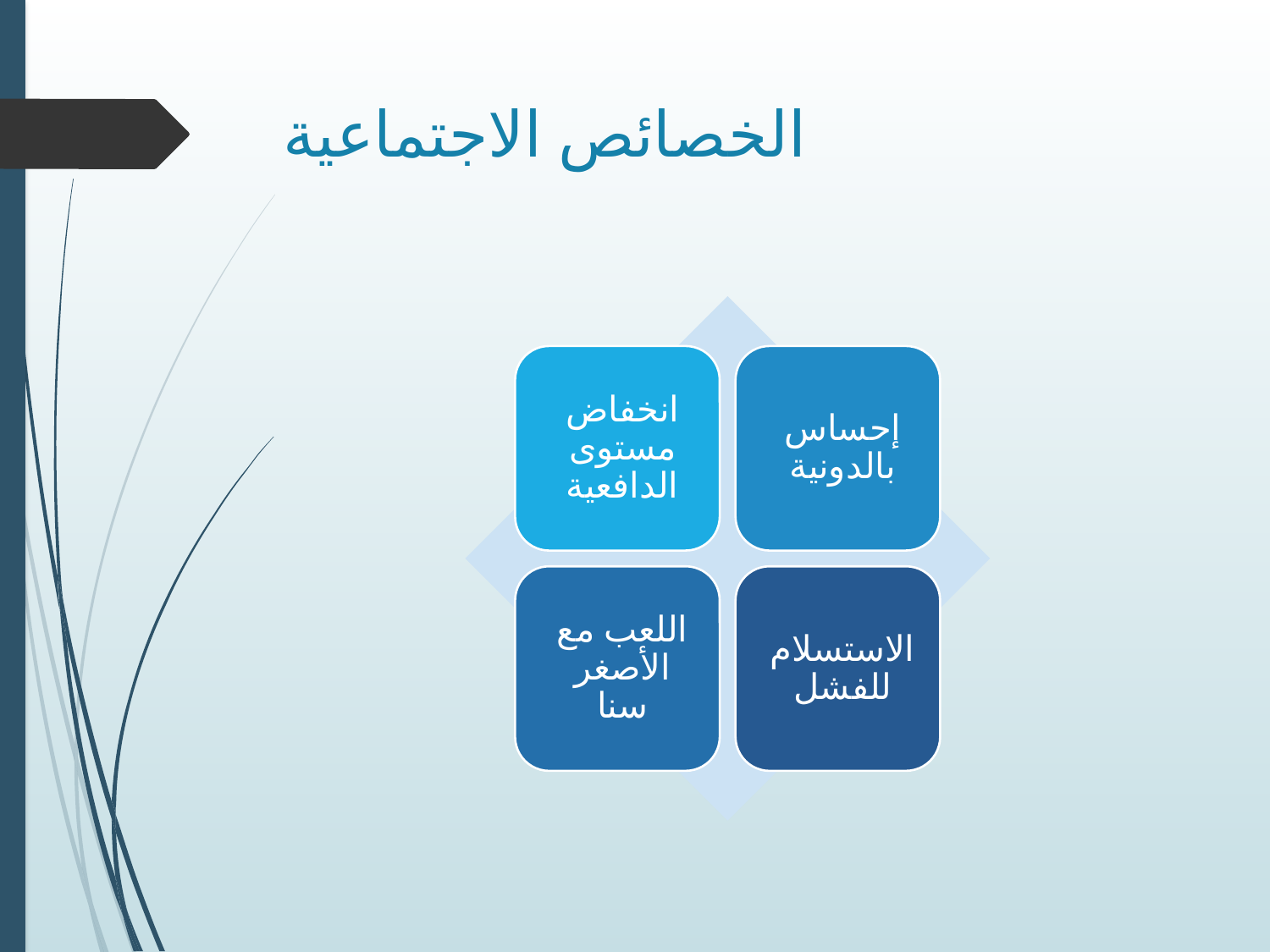

# الخصائص الاجتماعية
انخفاض مستوى الدافعية
إحساس بالدونية
اللعب مع الأصغر سنا
الاستسلام للفشل